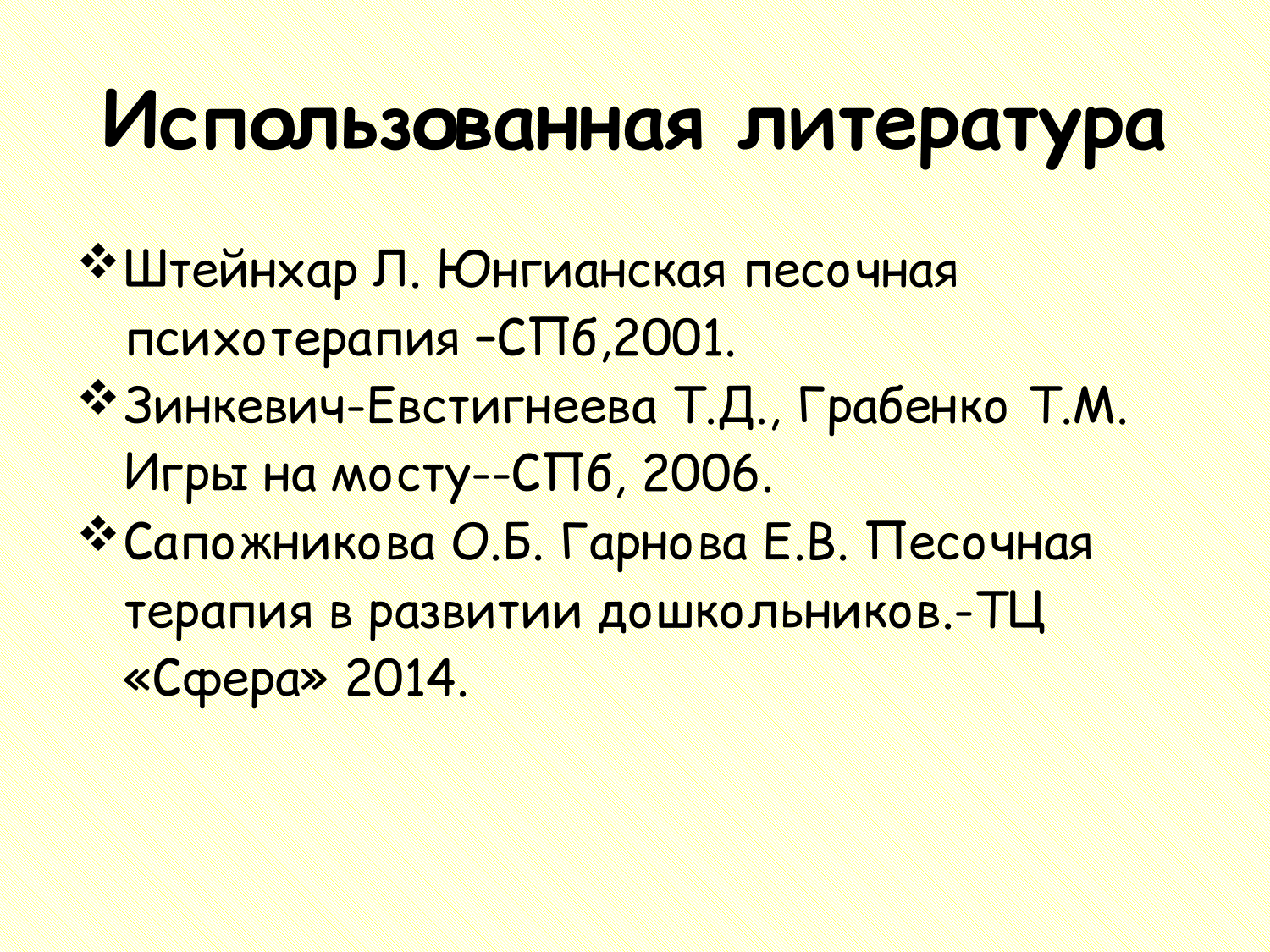

# Использованная литература
Штейнхар Л. Юнгианская песочная психотерапия –СПб,2001.
Зинкевич-Евстигнеева Т.Д., Грабенко Т.М. Игры на мосту--СПб, 2006.
Сапожникова О.Б. Гарнова Е.В. Песочная терапия в развитии дошкольников.-ТЦ «Сфера» 2014.